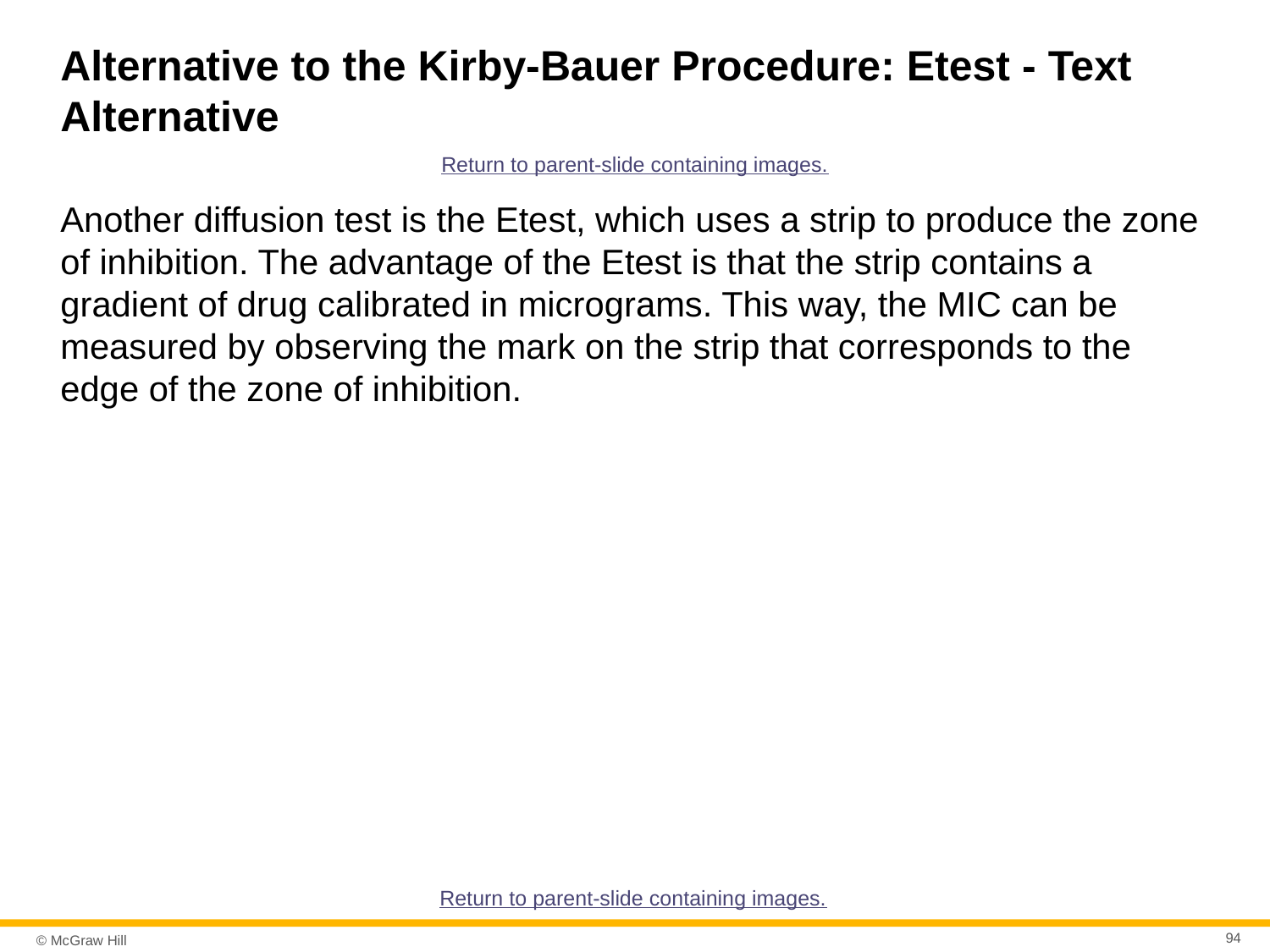

# Alternative to the Kirby-Bauer Procedure: Etest - Text Alternative
Return to parent-slide containing images.
Another diffusion test is the Etest, which uses a strip to produce the zone of inhibition. The advantage of the Etest is that the strip contains a gradient of drug calibrated in micrograms. This way, the MIC can be measured by observing the mark on the strip that corresponds to the edge of the zone of inhibition.
Return to parent-slide containing images.